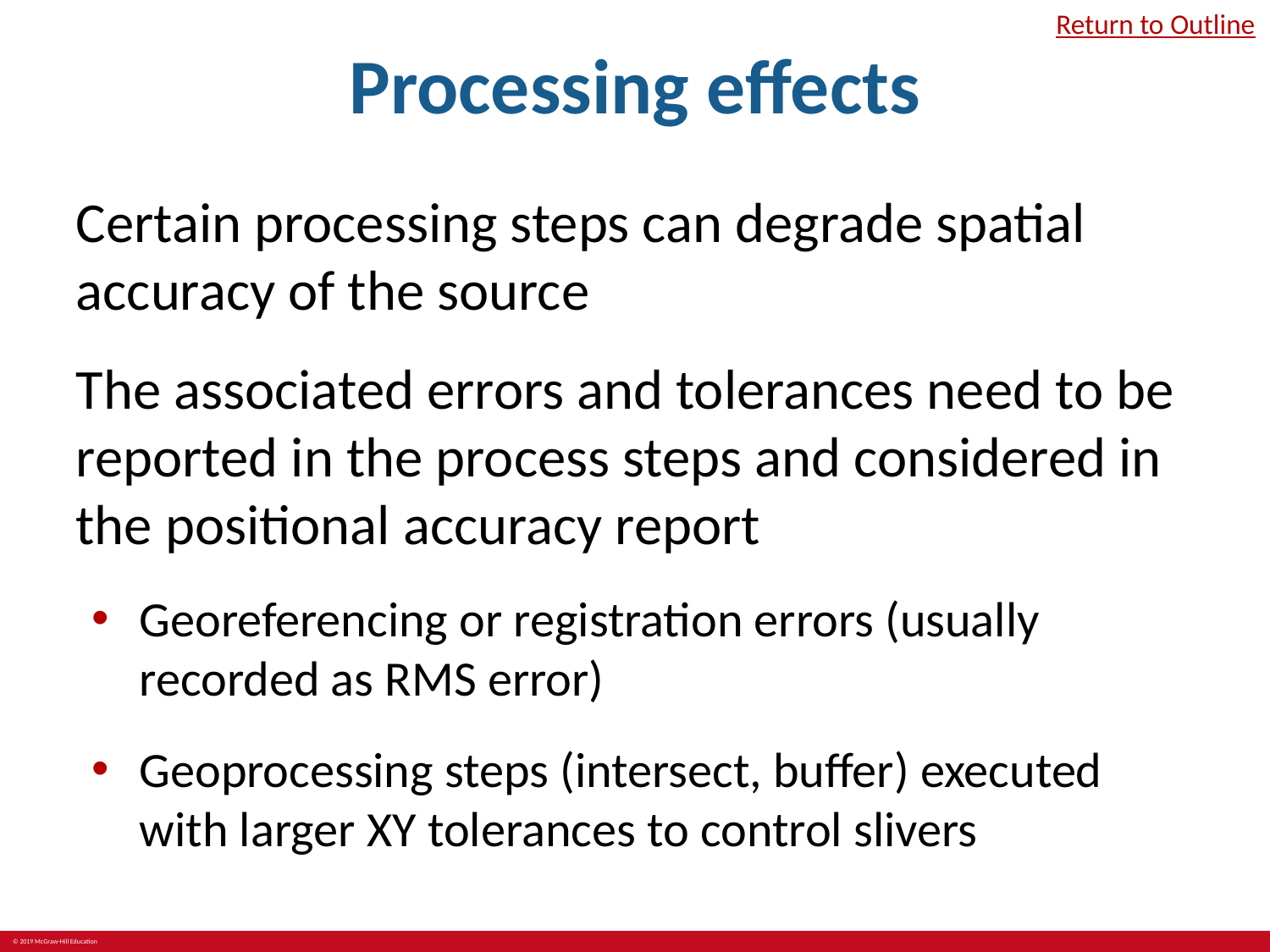

# Processing effects
Return to Outline
Certain processing steps can degrade spatial accuracy of the source
The associated errors and tolerances need to be reported in the process steps and considered in the positional accuracy report
Georeferencing or registration errors (usually recorded as RMS error)
Geoprocessing steps (intersect, buffer) executed with larger XY tolerances to control slivers